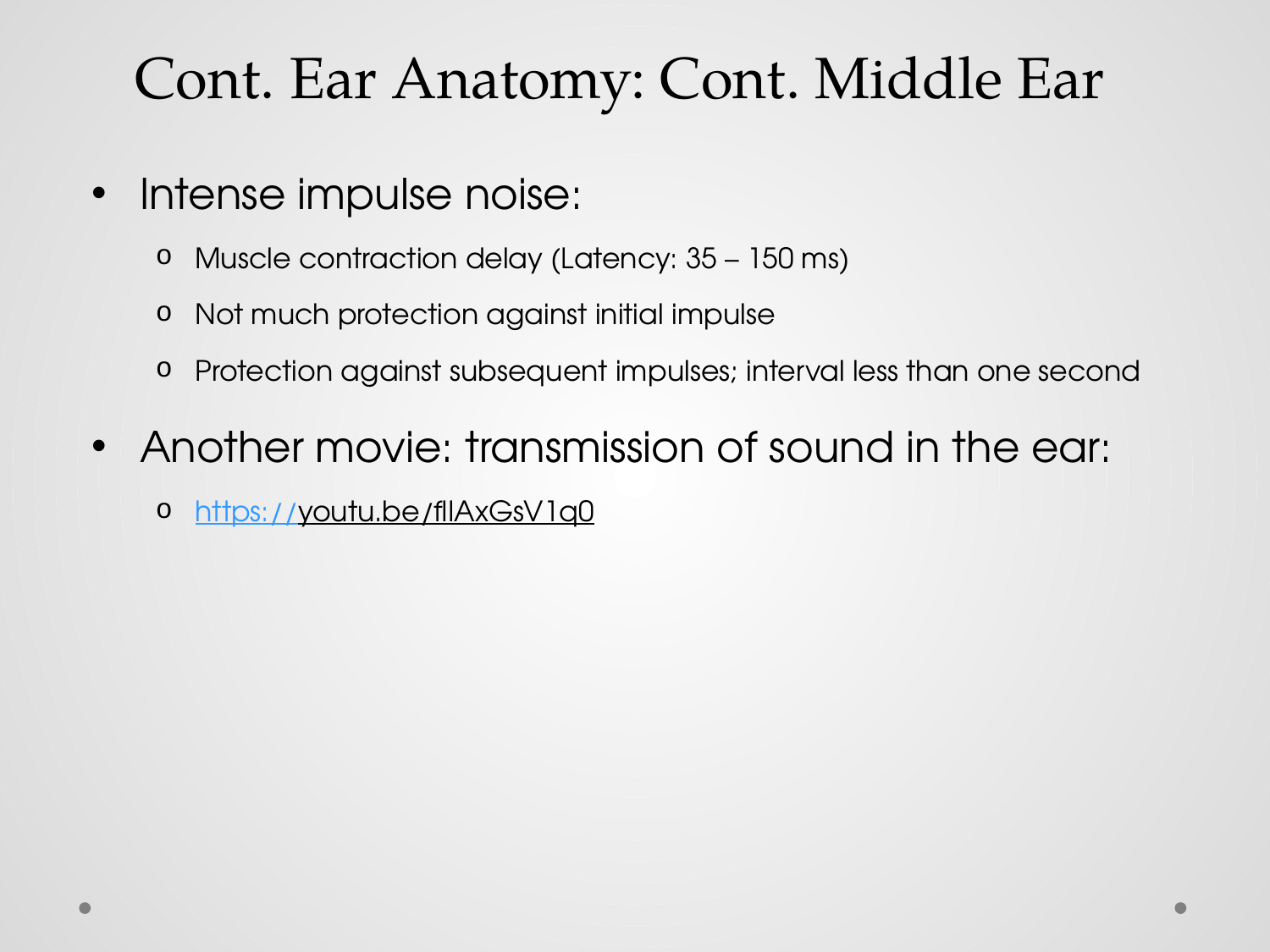

# Cont. Ear Anatomy: Cont. Middle Ear

Intense impulse noise:
Muscle contraction delay (Latency: 35 – 150 ms)
Not much protection against initial impulse
Protection against subsequent impulses; interval less than one second
Another movie: transmission of sound in the ear:
https://youtu.be/flIAxGsV1q0
                                                          10